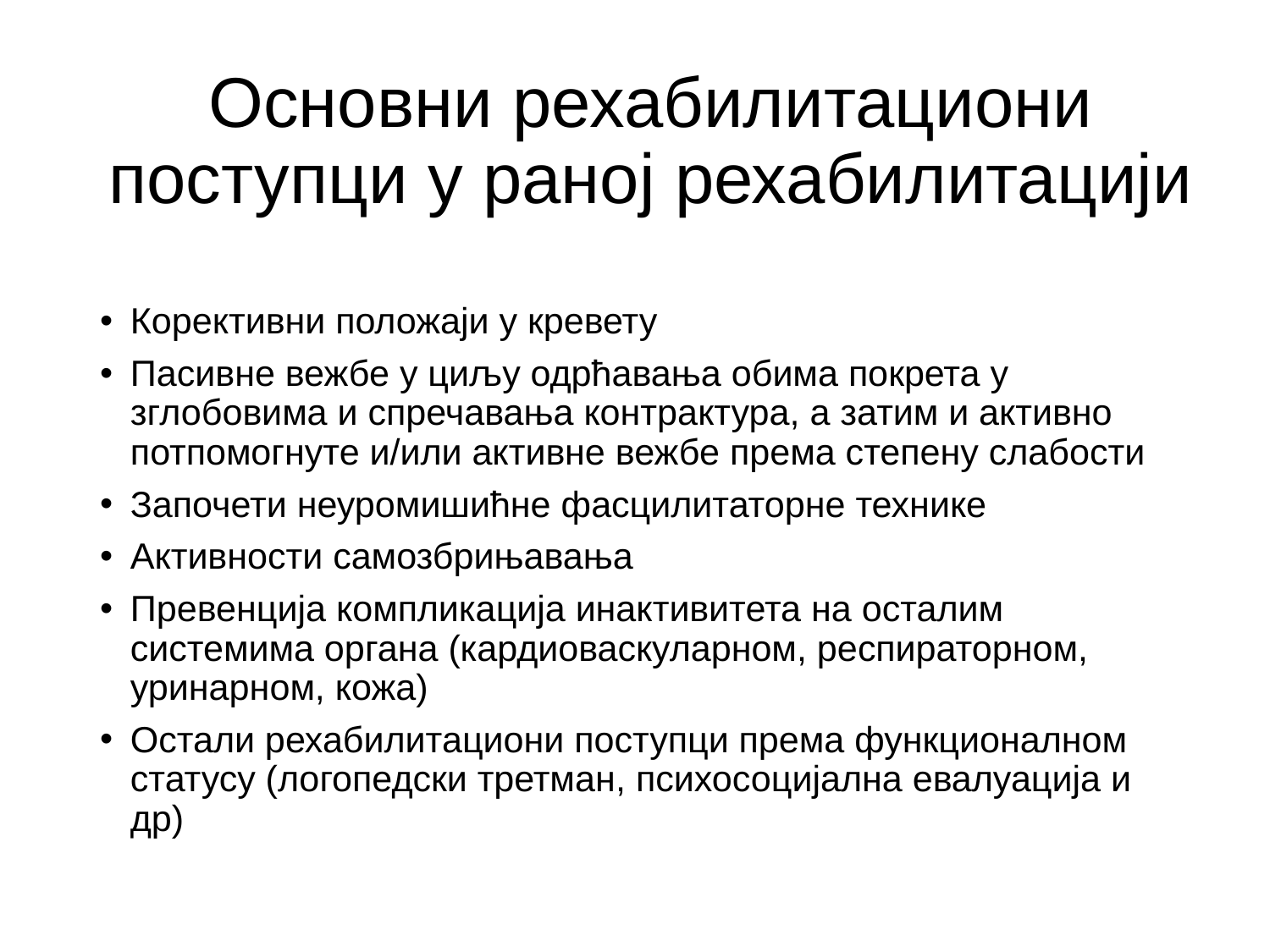

# Основни рехабилитациони поступци у раној рехабилитацији
Корективни положаји у кревету
Пасивне вежбе у циљу одрћавања обима покрета у зглобовима и спречавања контрактура, а затим и активно потпомогнуте и/или активне вежбе према степену слабости
Започети неуромишићне фасцилитаторне технике
Активности самозбрињавања
Превенција компликација инактивитета на осталим системима органа (кардиоваскуларном, респираторном, уринарном, кожа)
Остали рехабилитациони поступци према функционалном статусу (логопедски третман, психосоцијална евалуација и др)